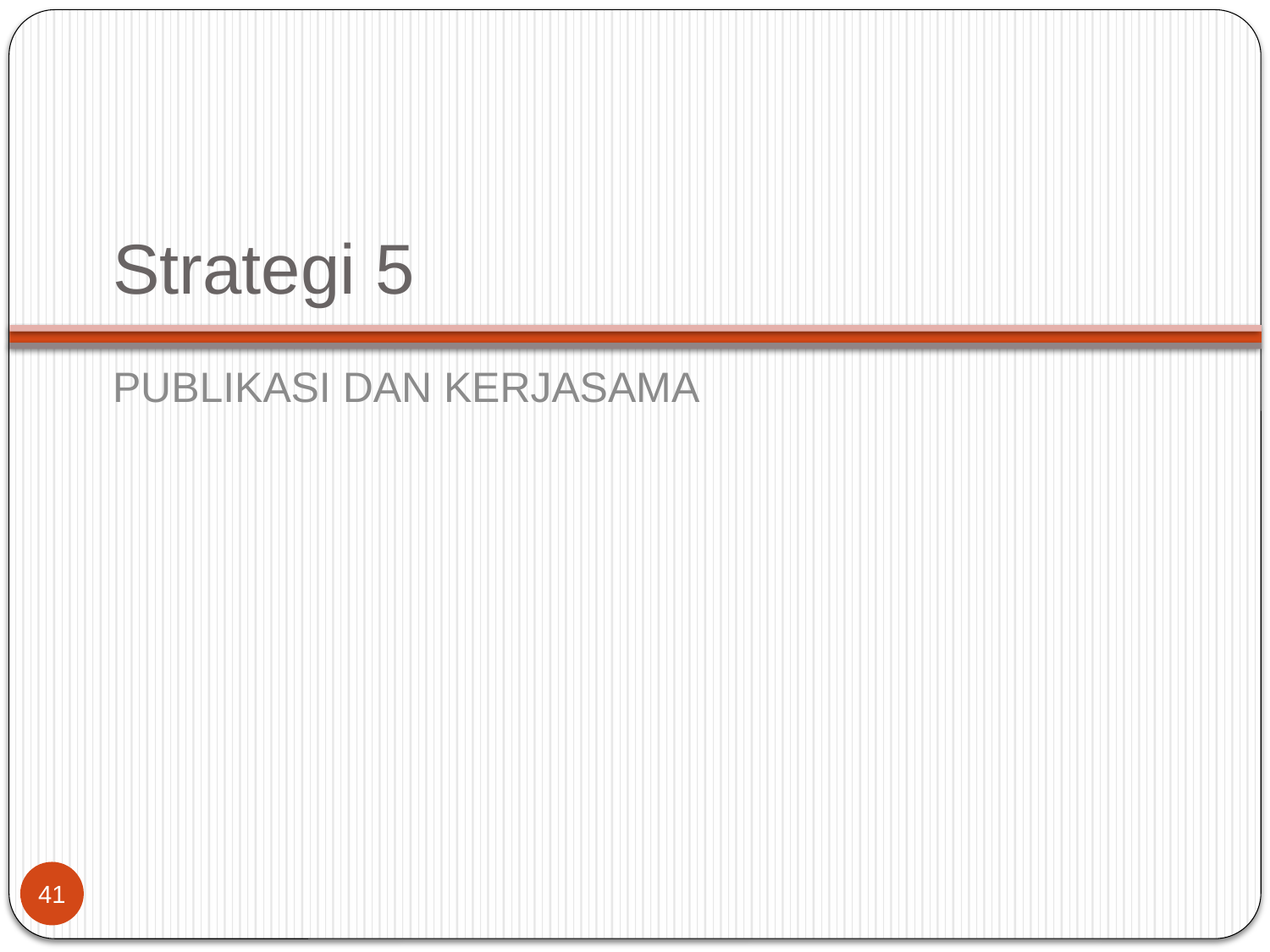

# Strategi 5
PUBLIKASI DAN KERJASAMA
41